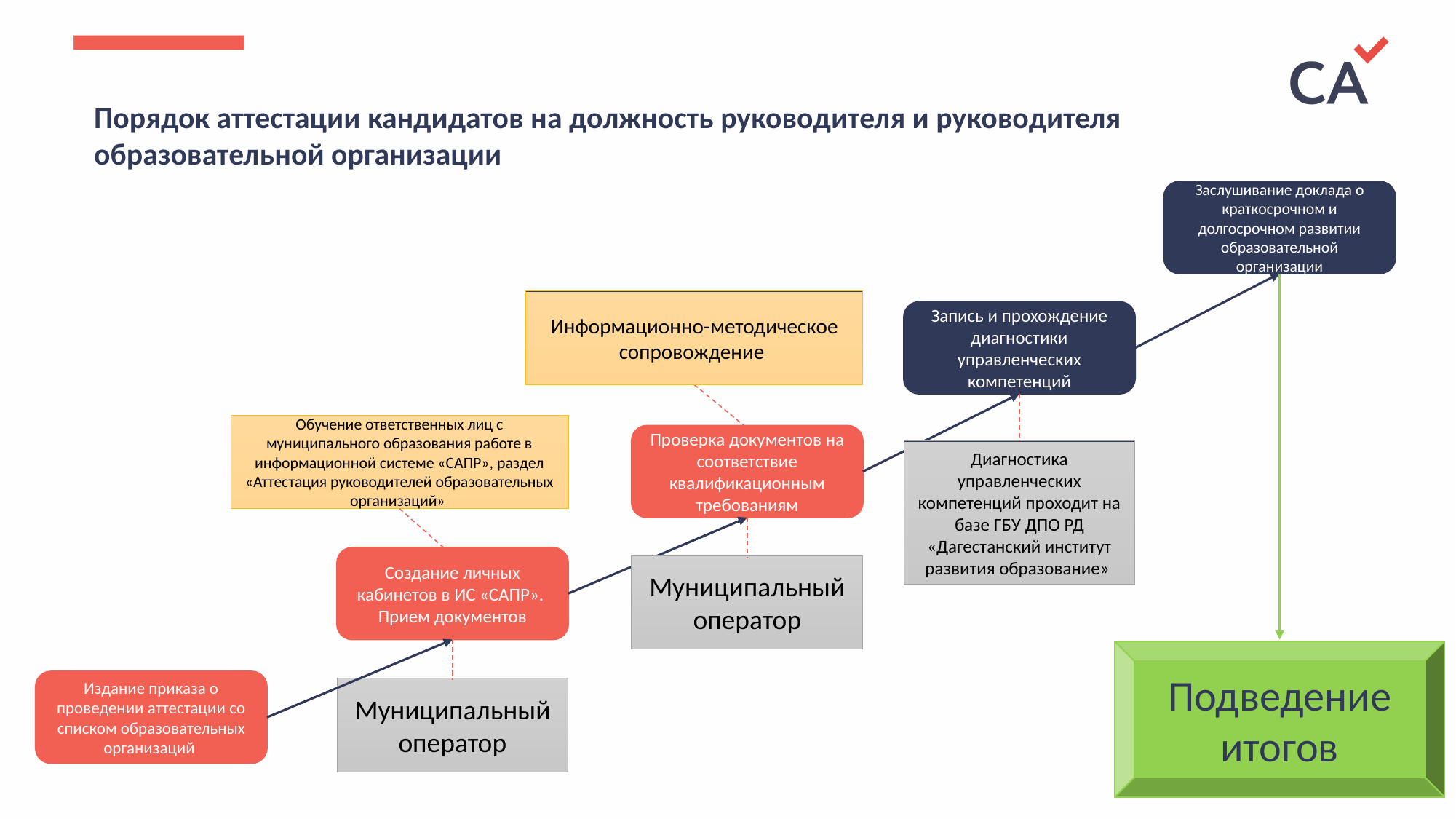

Порядок аттестации кандидатов на должность руководителя и руководителя образовательной организации
Заслушивание доклада о краткосрочном и долгосрочном развитии образовательной организации
Информационно-методическое сопровождение
Запись и прохождение диагностики управленческих компетенций
Обучение ответственных лиц с муниципального образования работе в информационной системе «САПР», раздел «Аттестация руководителей образовательных организаций»
Проверка документов на соответствие квалификационным требованиям
Диагностика управленческих компетенций проходит на базе ГБУ ДПО РД «Дагестанский институт развития образование»
Создание личных кабинетов в ИС «САПР».
Прием документов
Муниципальный оператор
Подведение итогов
Издание приказа о проведении аттестации со списком образовательных организаций
Муниципальный оператор